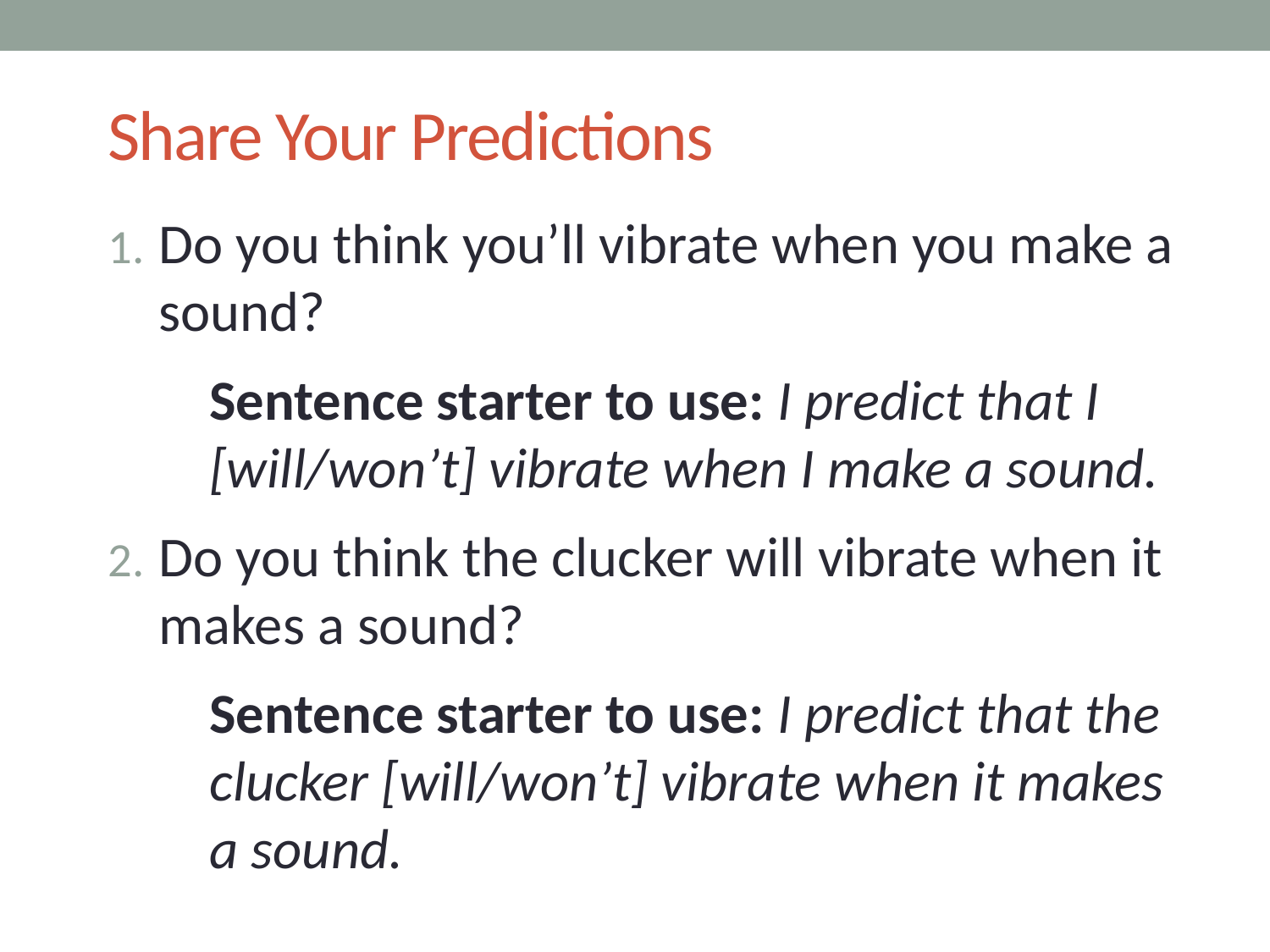

# Share Your Predictions
Do you think you’ll vibrate when you make a sound?
Sentence starter to use: I predict that I [will/won’t] vibrate when I make a sound.
Do you think the clucker will vibrate when it makes a sound?
Sentence starter to use: I predict that the clucker [will/won’t] vibrate when it makes a sound.